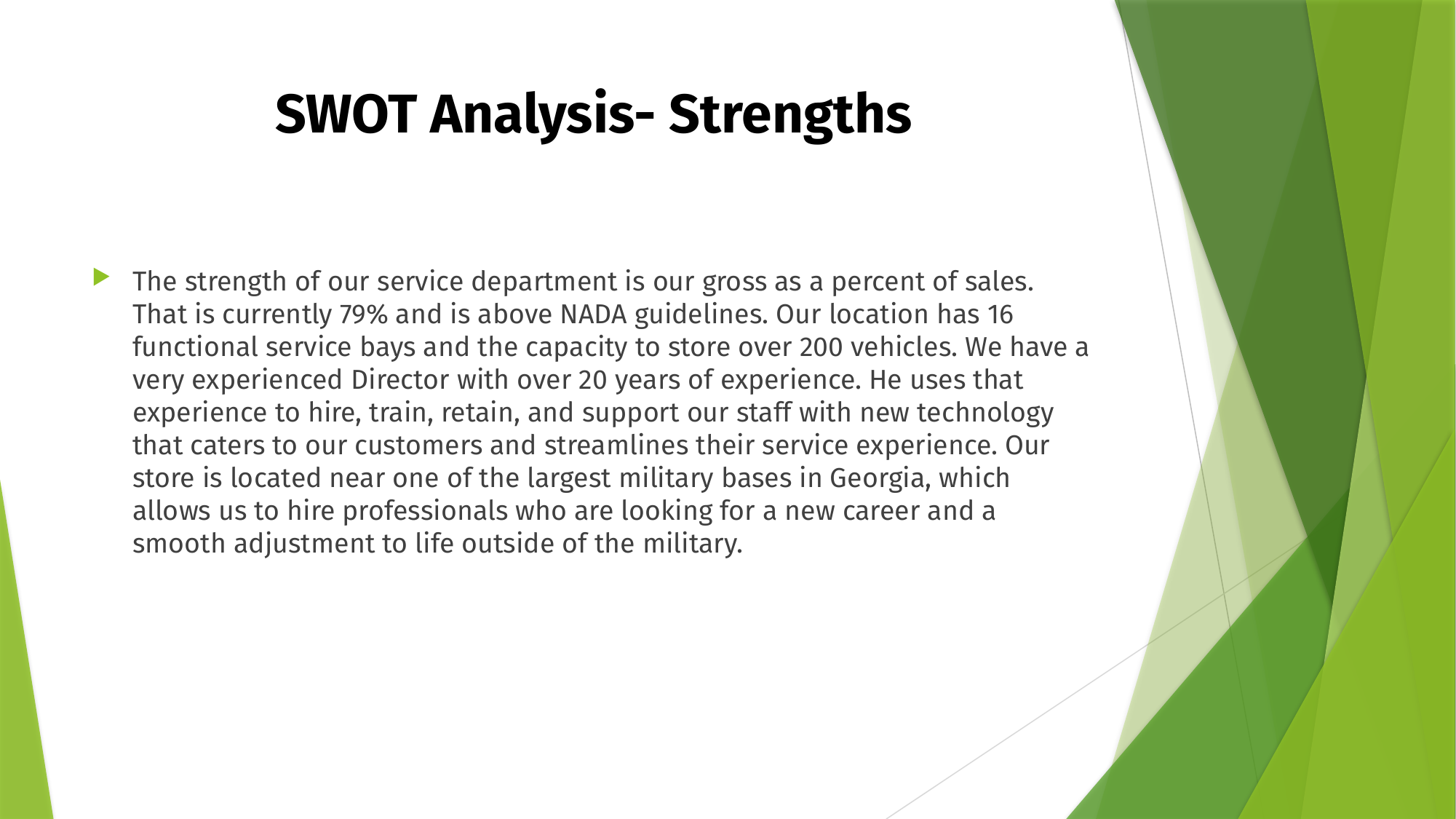

# SWOT Analysis- Strengths
The strength of our service department is our gross as a percent of sales. That is currently 79% and is above NADA guidelines. Our location has 16 functional service bays and the capacity to store over 200 vehicles. We have a very experienced Director with over 20 years of experience. He uses that experience to hire, train, retain, and support our staff with new technology that caters to our customers and streamlines their service experience. Our store is located near one of the largest military bases in Georgia, which allows us to hire professionals who are looking for a new career and a smooth adjustment to life outside of the military.